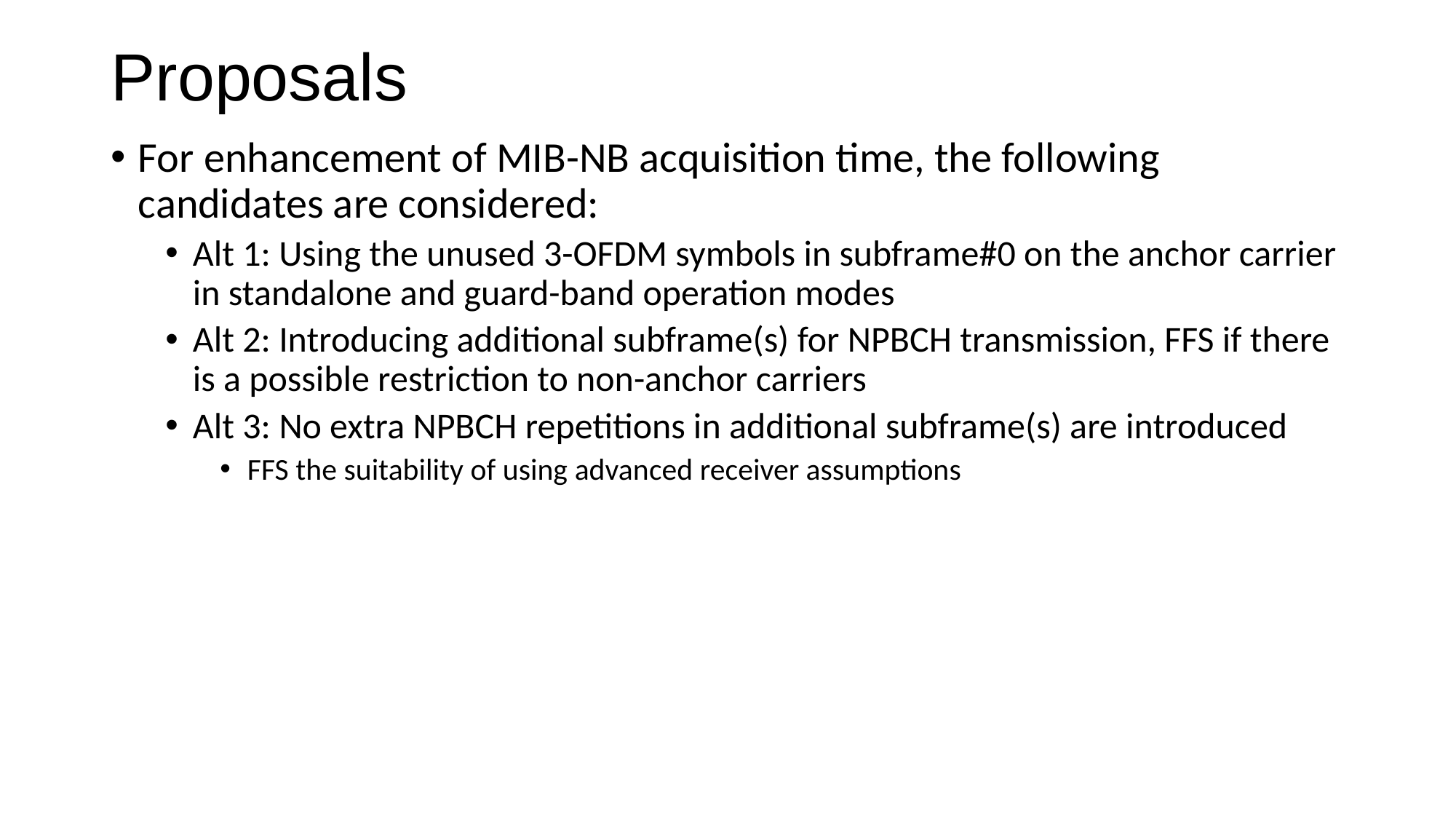

# Proposals
For enhancement of MIB-NB acquisition time, the following candidates are considered:
Alt 1: Using the unused 3-OFDM symbols in subframe#0 on the anchor carrier in standalone and guard-band operation modes
Alt 2: Introducing additional subframe(s) for NPBCH transmission, FFS if there is a possible restriction to non-anchor carriers
Alt 3: No extra NPBCH repetitions in additional subframe(s) are introduced
FFS the suitability of using advanced receiver assumptions